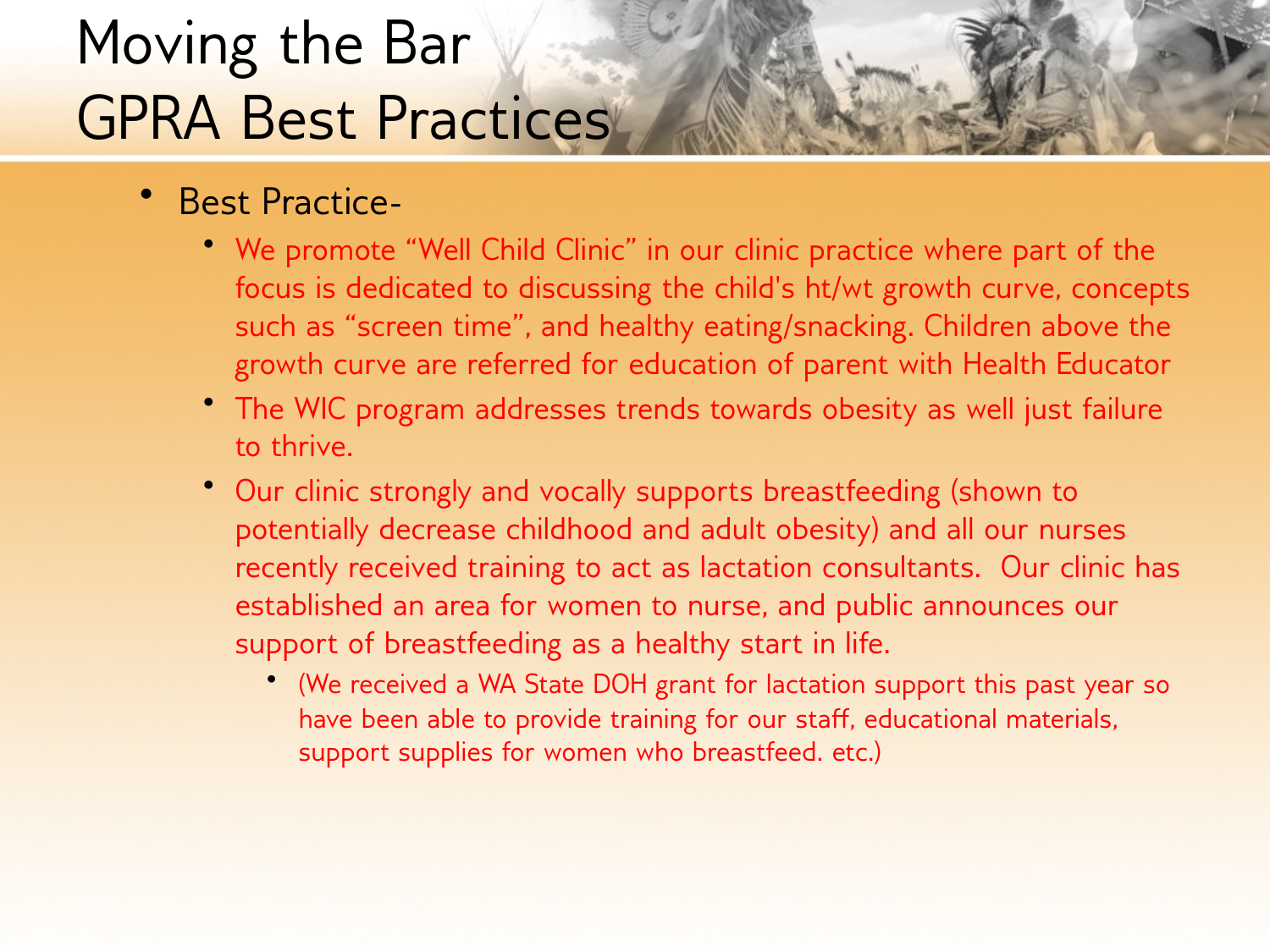

# Moving the Bar GPRA Best Practices
Best Practice-
We promote “Well Child Clinic” in our clinic practice where part of the focus is dedicated to discussing the child's ht/wt growth curve, concepts such as “screen time”, and healthy eating/snacking. Children above the growth curve are referred for education of parent with Health Educator
The WIC program addresses trends towards obesity as well just failure to thrive.
Our clinic strongly and vocally supports breastfeeding (shown to potentially decrease childhood and adult obesity) and all our nurses recently received training to act as lactation consultants.  Our clinic has established an area for women to nurse, and public announces our support of breastfeeding as a healthy start in life.
(We received a WA State DOH grant for lactation support this past year so have been able to provide training for our staff, educational materials, support supplies for women who breastfeed. etc.)